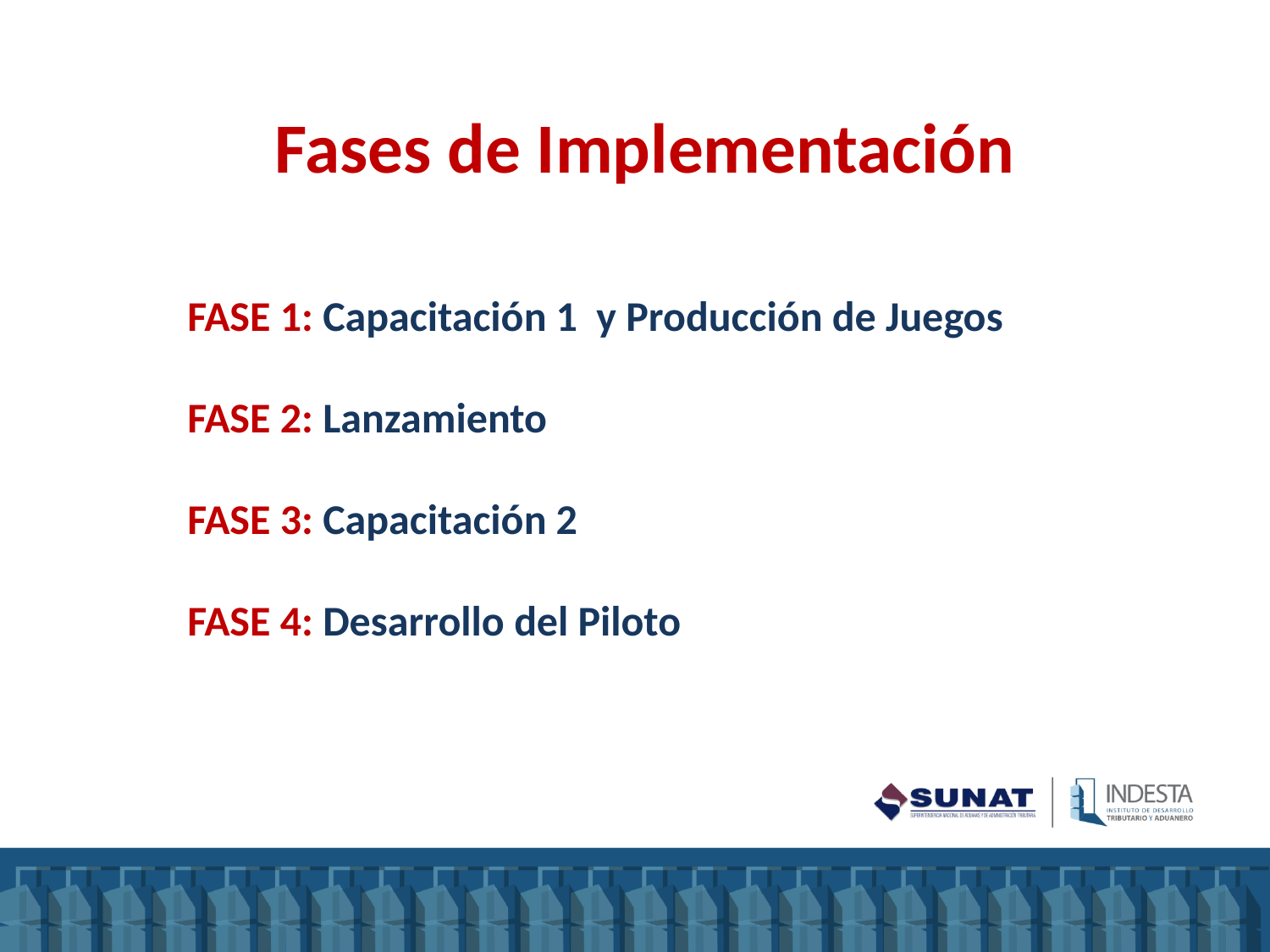

Fases de Implementación

FASE 1: Capacitación 1  y Producción de Juegos

FASE 2: Lanzamiento

FASE 3: Capacitación 2

FASE 4: Desarrollo del Piloto